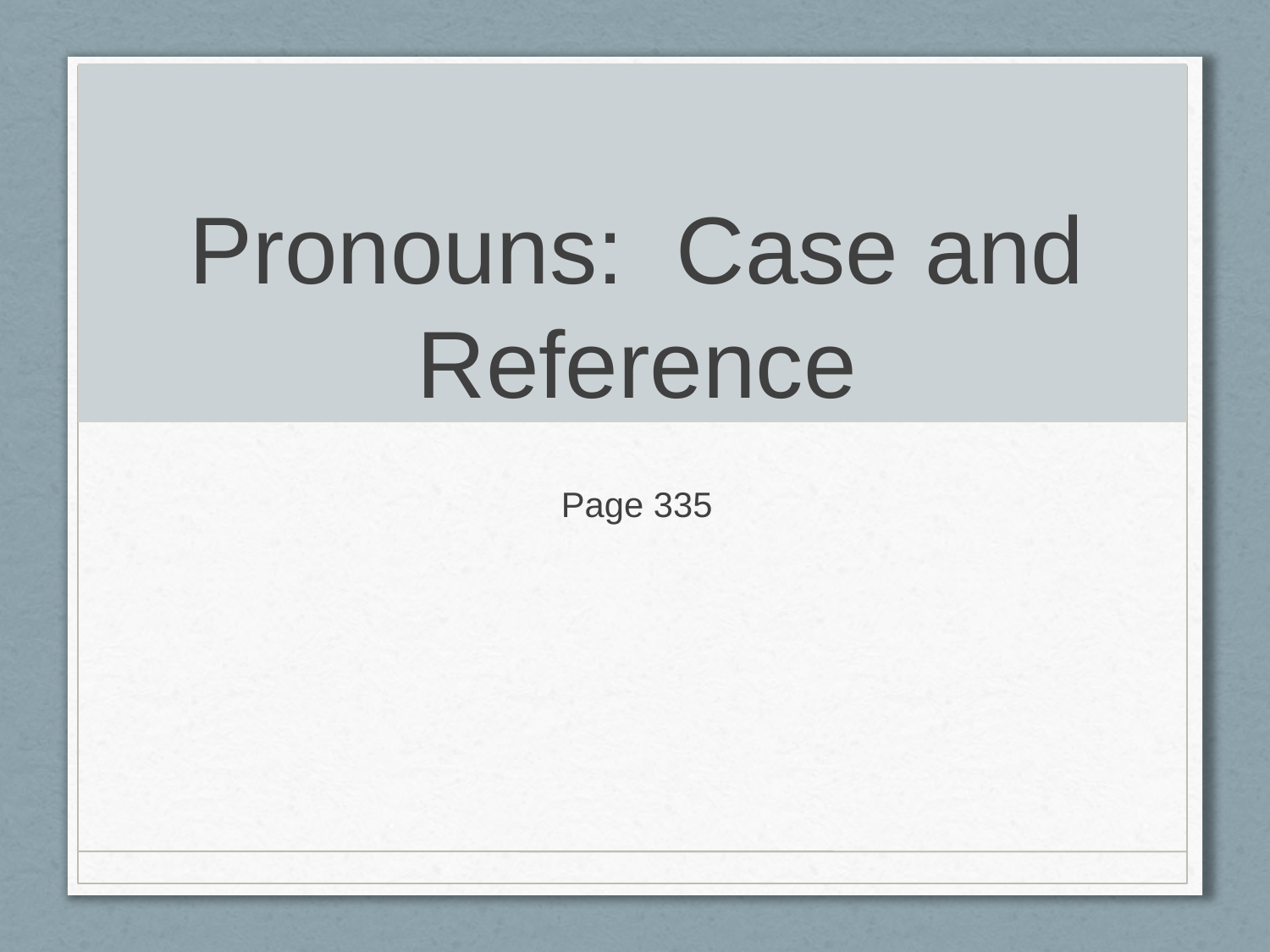

# Pronouns:  Case and Reference
Page 335